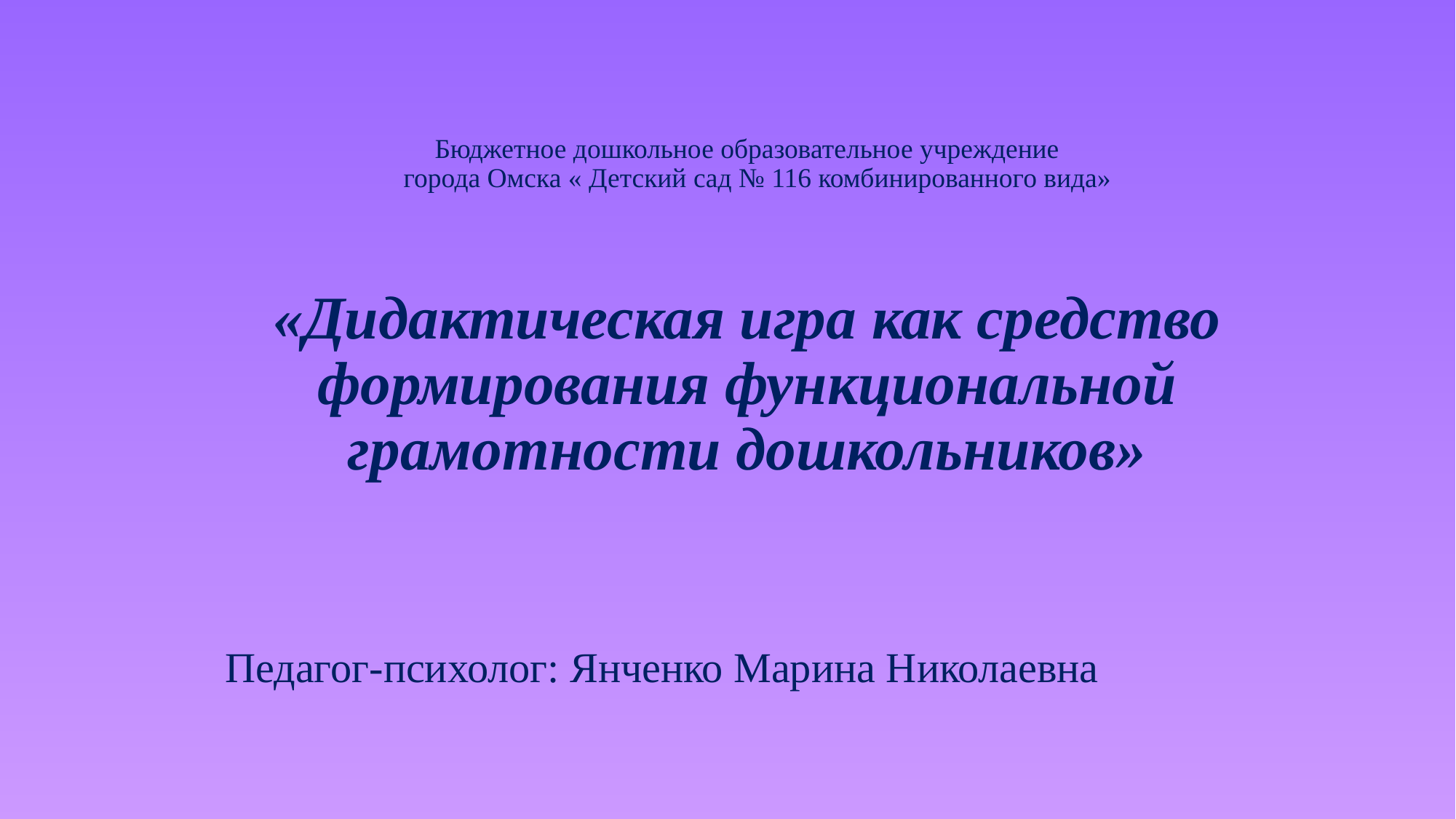

Бюджетное дошкольное образовательное учреждение
   города Омска « Детский сад № 116 комбинированного вида»

«Дидактическая игра как средство формирования функциональной грамотности дошкольников»

   Педагог-психолог: Янченко Марина Николаевна